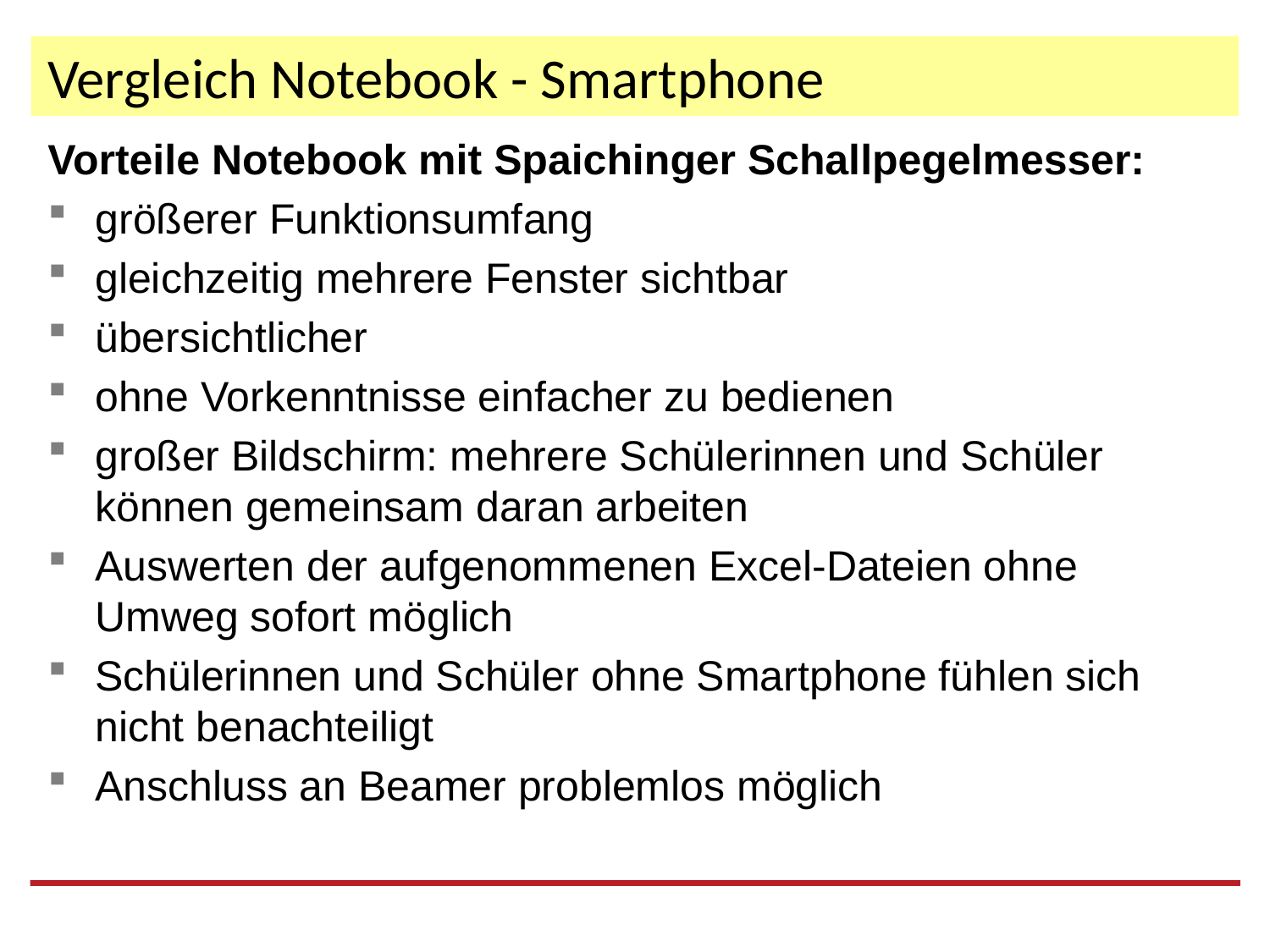

# Vergleich Notebook - Smartphone
Vorteile Notebook mit Spaichinger Schallpegelmesser:
größerer Funktionsumfang
gleichzeitig mehrere Fenster sichtbar
übersichtlicher
ohne Vorkenntnisse einfacher zu bedienen
großer Bildschirm: mehrere Schülerinnen und Schüler können gemeinsam daran arbeiten
Auswerten der aufgenommenen Excel-Dateien ohne Umweg sofort möglich
Schülerinnen und Schüler ohne Smartphone fühlen sich nicht benachteiligt
Anschluss an Beamer problemlos möglich